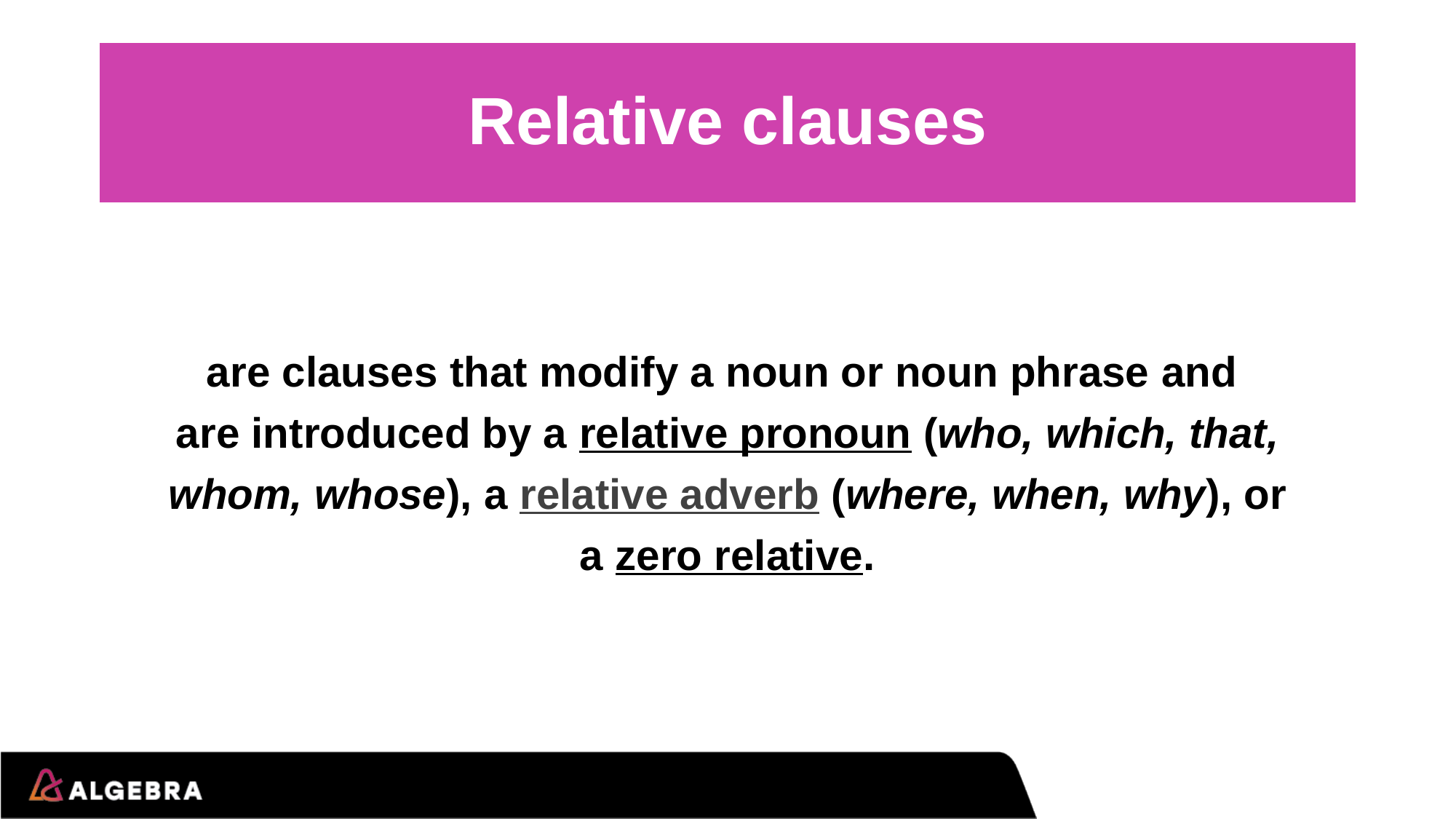

# Relative clauses

are clauses that modify a noun or noun phrase and
are introduced by a relative pronoun (who, which, that,
 whom, whose), a relative adverb (where, when, why), or
a zero relative.